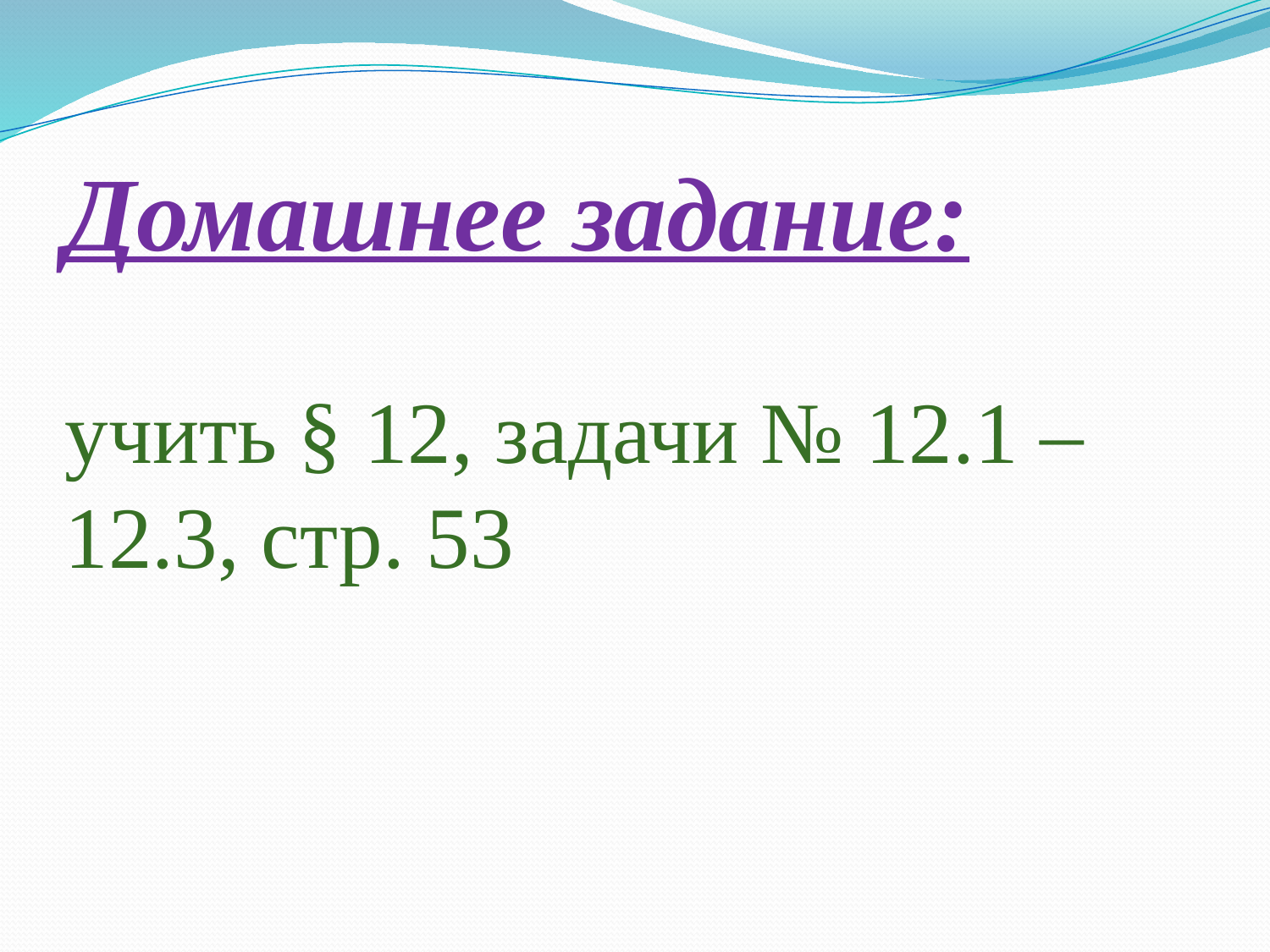

# Домашнее задание: учить § 12, задачи № 12.1 – 12.3, стр. 53